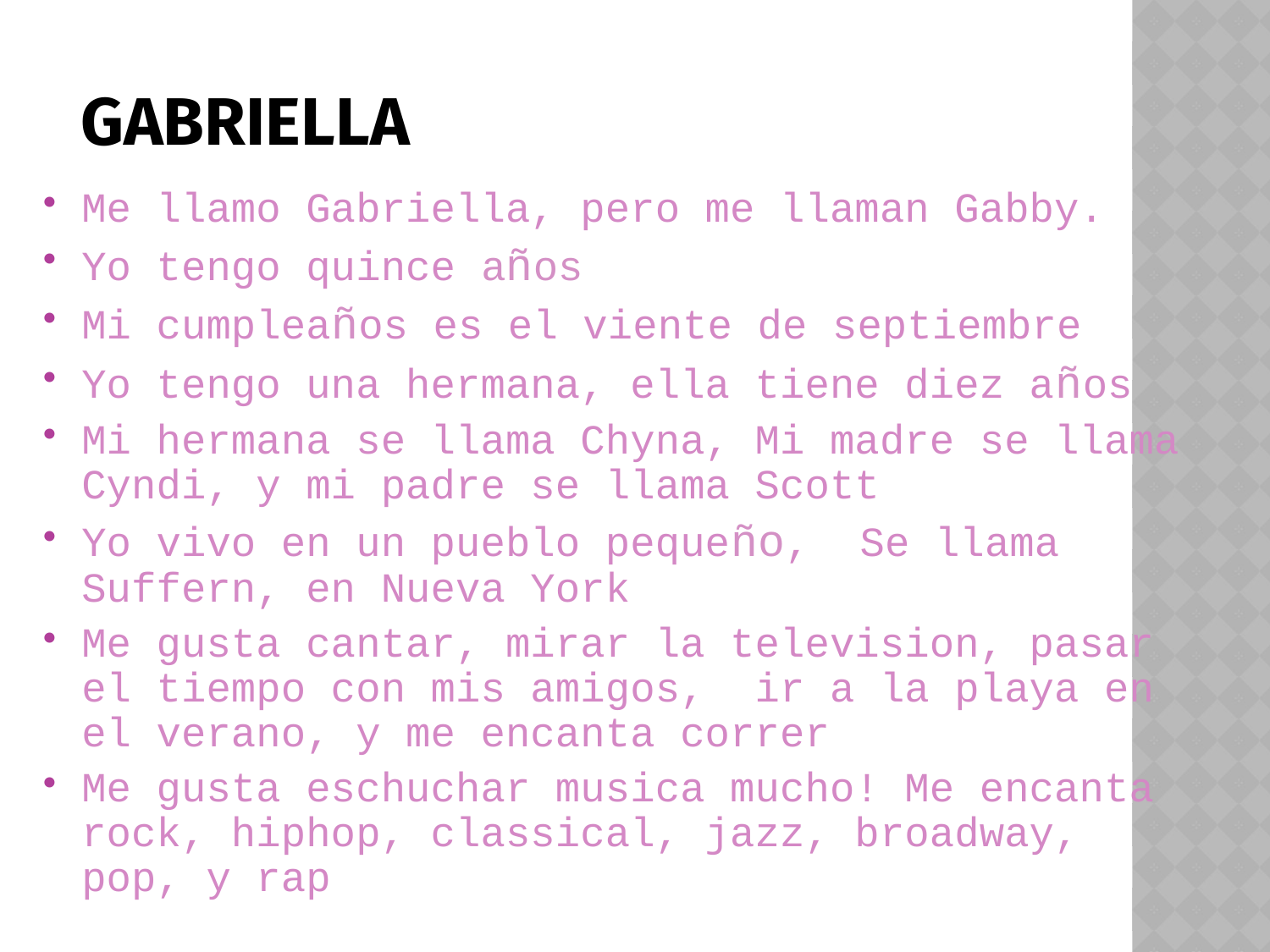

# Gabriella
Me llamo Gabriella, pero me llaman Gabby.
Yo tengo quince años
Mi cumpleaños es el viente de septiembre
Yo tengo una hermana, ella tiene diez años
Mi hermana se llama Chyna, Mi madre se llama Cyndi, y mi padre se llama Scott
Yo vivo en un pueblo pequeño,  Se llama Suffern, en Nueva York
Me gusta cantar, mirar la television, pasar el tiempo con mis amigos,  ir a la playa en el verano, y me encanta correr
Me gusta eschuchar musica mucho! Me encanta rock, hiphop, classical, jazz, broadway, pop, y rap